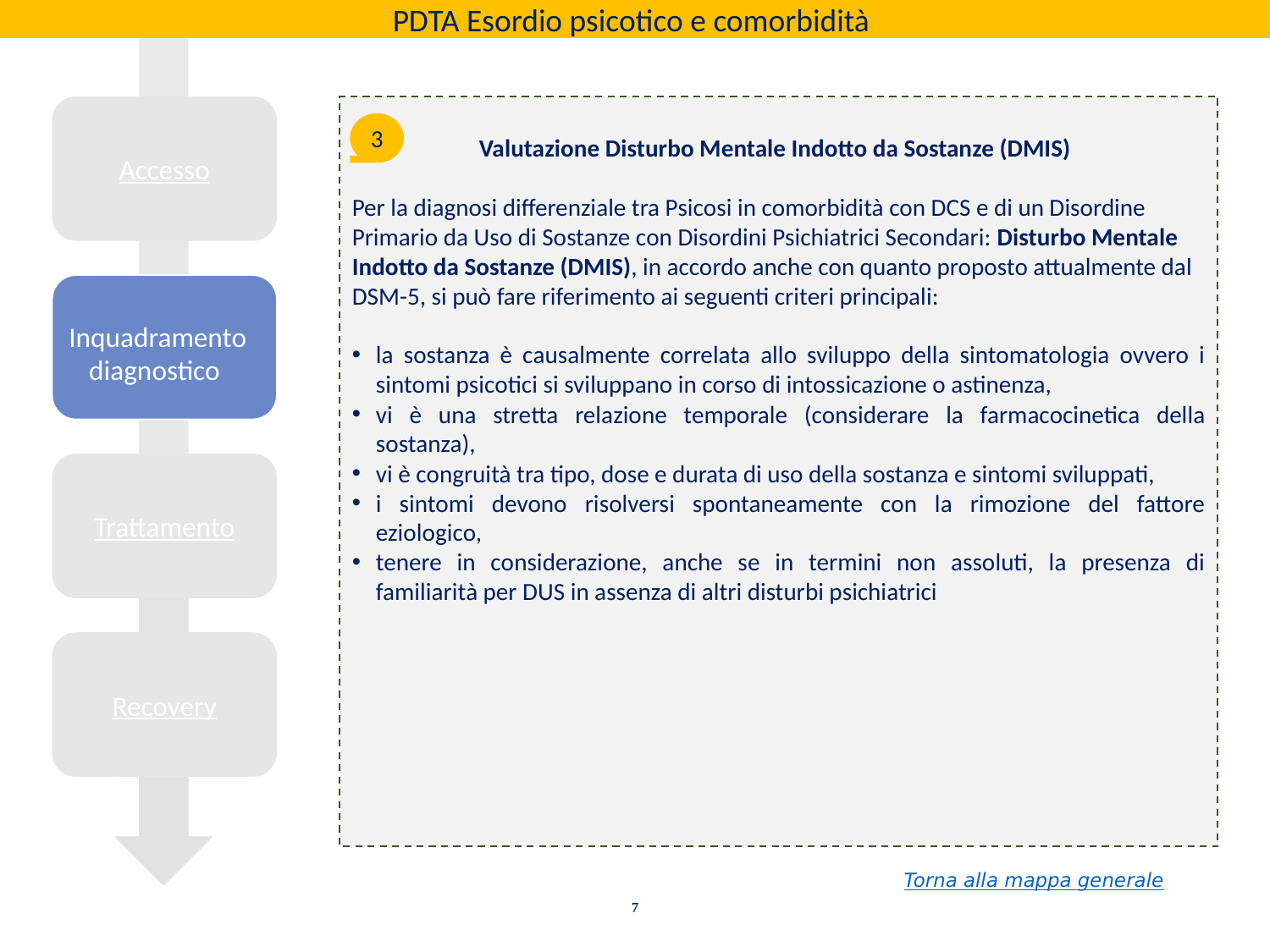

PDTA Esordio psicotico e comorbidità

Accesso

	Valutazione Disturbo Mentale Indotto da Sostanze (DMIS)

Per la diagnosi differenziale tra Psicosi in comorbidità con DCS e di un Disordine Primario da Uso di Sostanze con Disordini Psichiatrici Secondari: Disturbo Mentale Indotto da Sostanze (DMIS), in accordo anche con quanto proposto attualmente dal DSM-5, si può fare riferimento ai seguenti criteri principali:

la sostanza è causalmente correlata allo sviluppo della sintomatologia ovvero i sintomi psicotici si sviluppano in corso di intossicazione o astinenza,
vi è una stretta relazione temporale (considerare la farmacocinetica della sostanza),
vi è congruità tra tipo, dose e durata di uso della sostanza e sintomi sviluppati,
i sintomi devono risolversi spontaneamente con la rimozione del fattore eziologico,
tenere in considerazione, anche se in termini non assoluti, la presenza di familiarità per DUS in assenza di altri disturbi psichiatrici

3
Inquadramento diagnostico
Trattamento
Recovery
Torna alla mappa generale